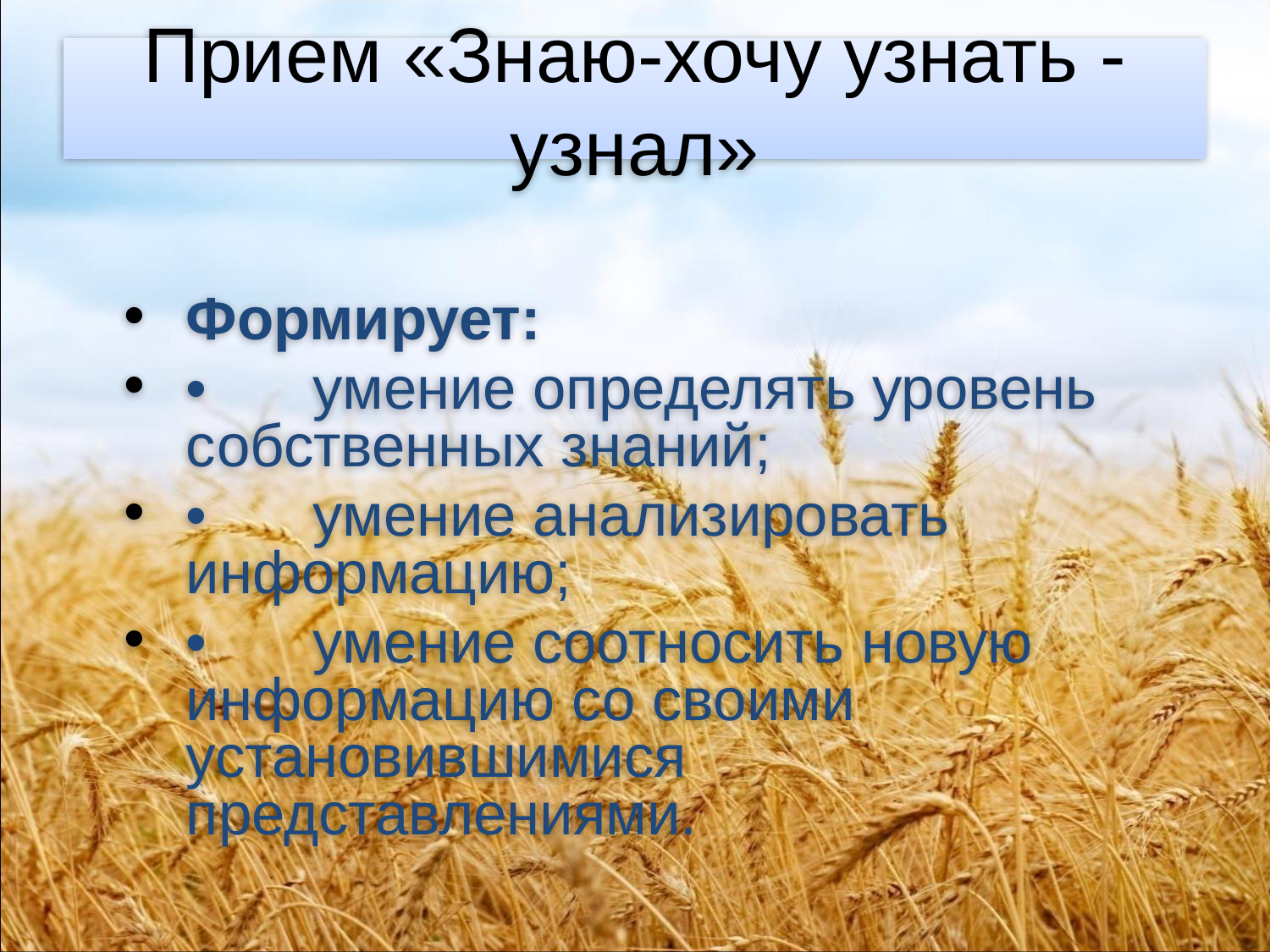

# Прием «Знаю-хочу узнать - узнал»

Формирует:
•	умение определять уровень собственных знаний;
•	умение анализировать информацию;
•	умение соотносить новую информацию со своими установившимися представлениями.